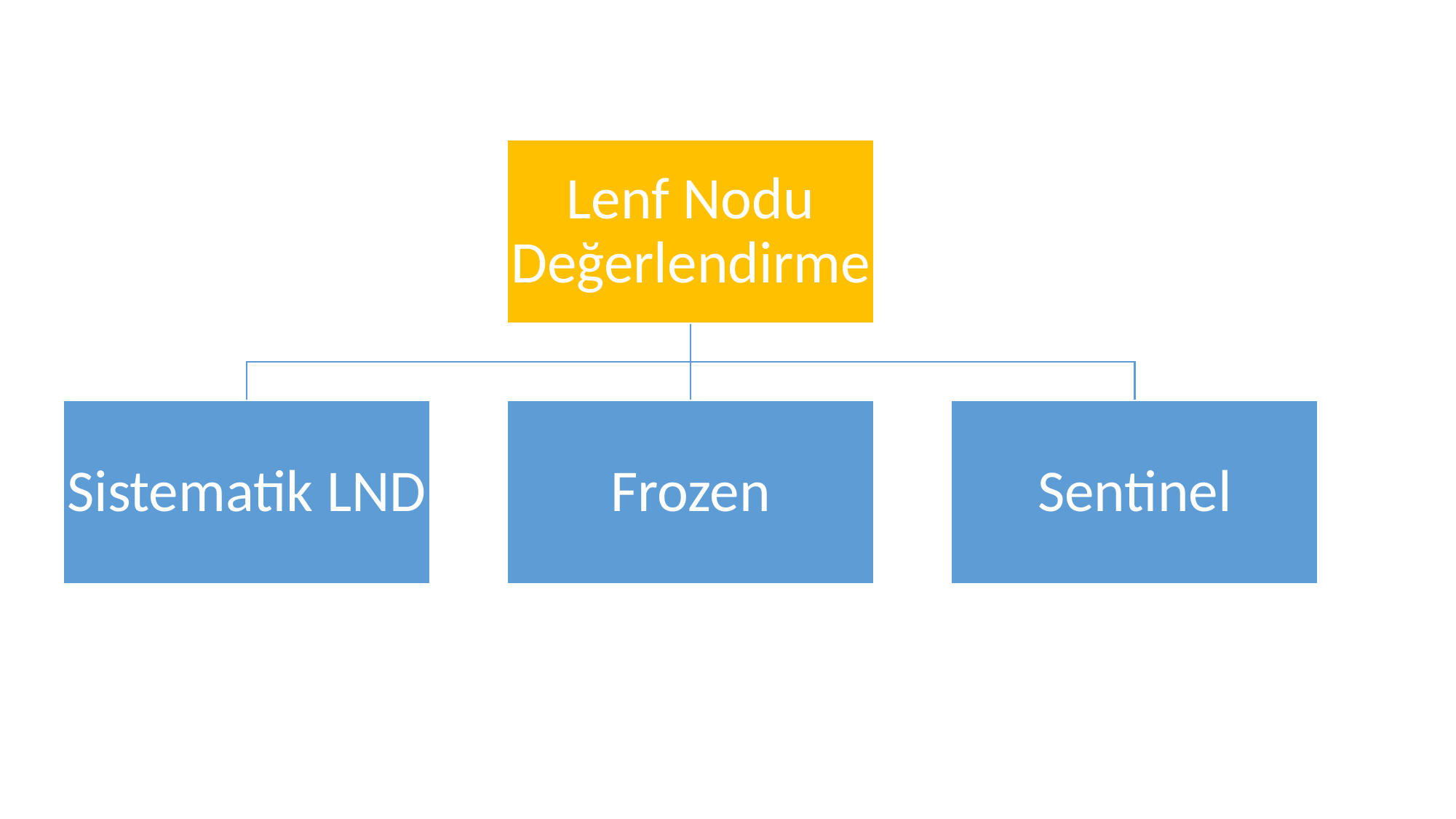

Lenf Nodu Değerlendirme
Sistematik LND
Frozen
Sentinel